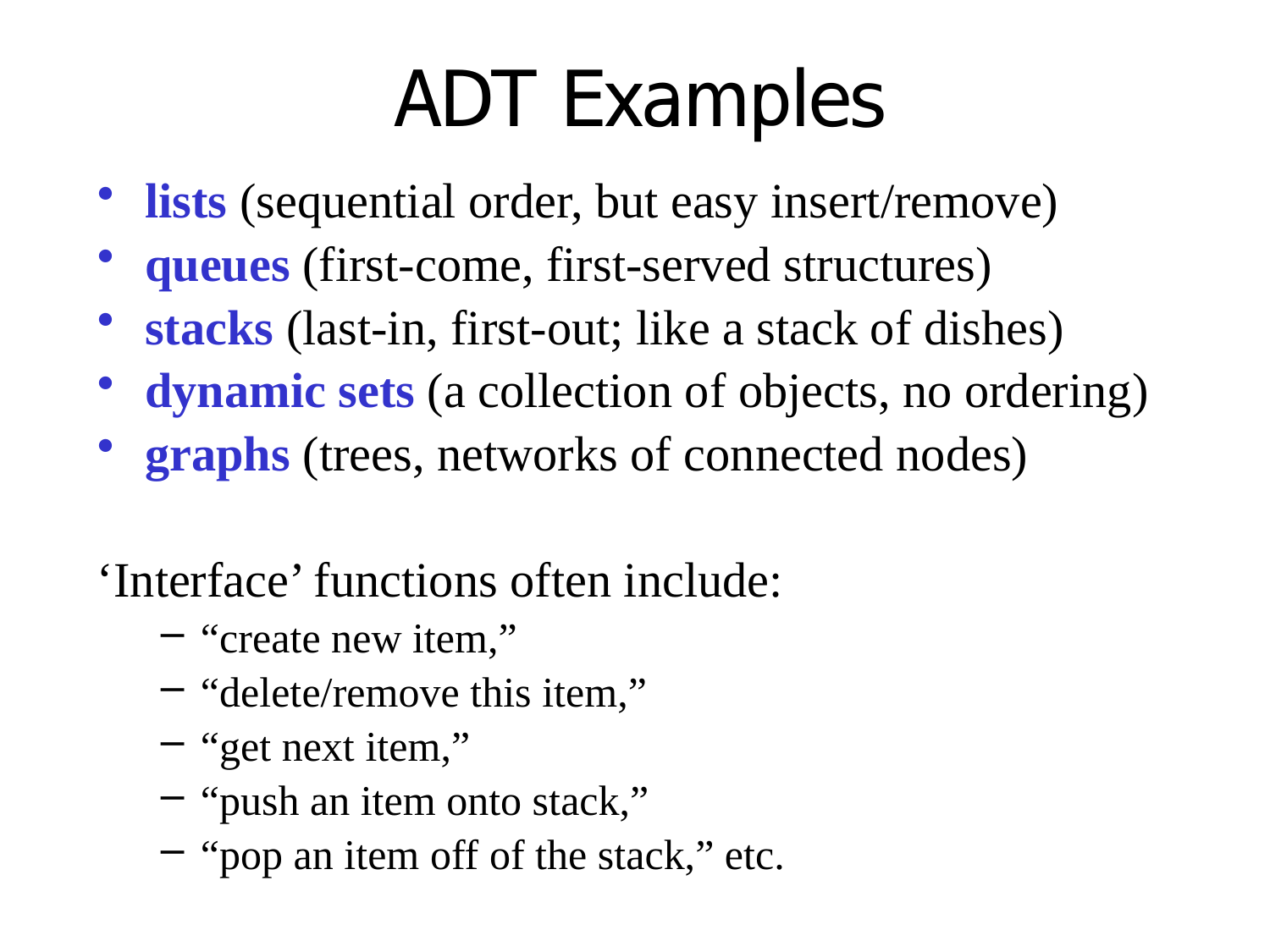

# ADT Examples
lists (sequential order, but easy insert/remove)
queues (first-come, first-served structures)
stacks (last-in, first-out; like a stack of dishes)
dynamic sets (a collection of objects, no ordering)
graphs (trees, networks of connected nodes)

‘Interface’ functions often include:
“create new item,”
“delete/remove this item,”
“get next item,”
“push an item onto stack,”
“pop an item off of the stack,” etc.